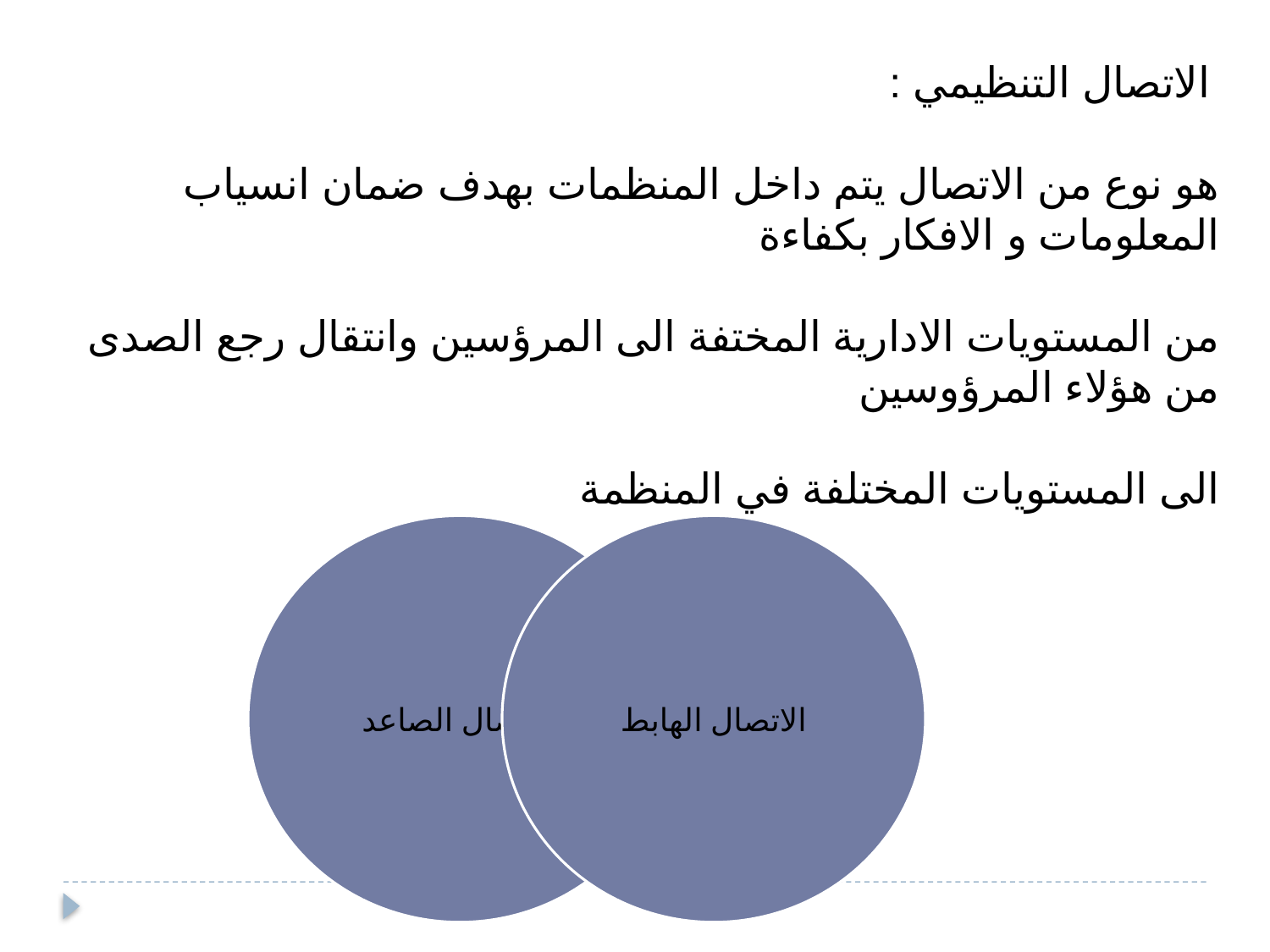

الاتصال التنظيمي :

هو نوع من الاتصال يتم داخل المنظمات بهدف ضمان انسياب المعلومات و الافكار بكفاءة

من المستويات الادارية المختفة الى المرؤسين وانتقال رجع الصدى من هؤلاء المرؤوسين

الى المستويات المختلفة في المنظمة